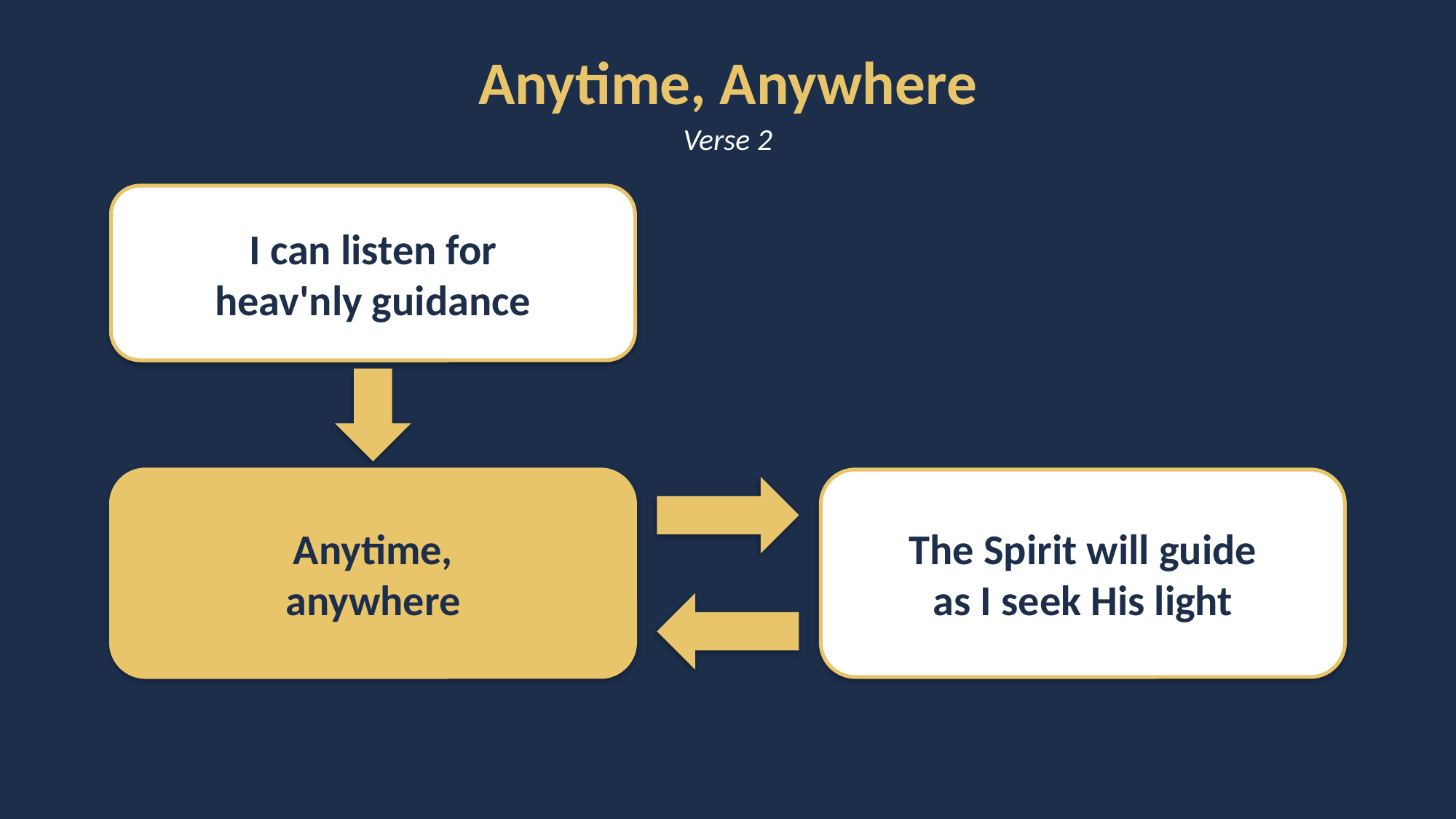

Anytime, Anywhere
Verse 2
I can listen for
heav'nly guidance

Anytime,
anywhere
The Spirit will guide
as I seek His light